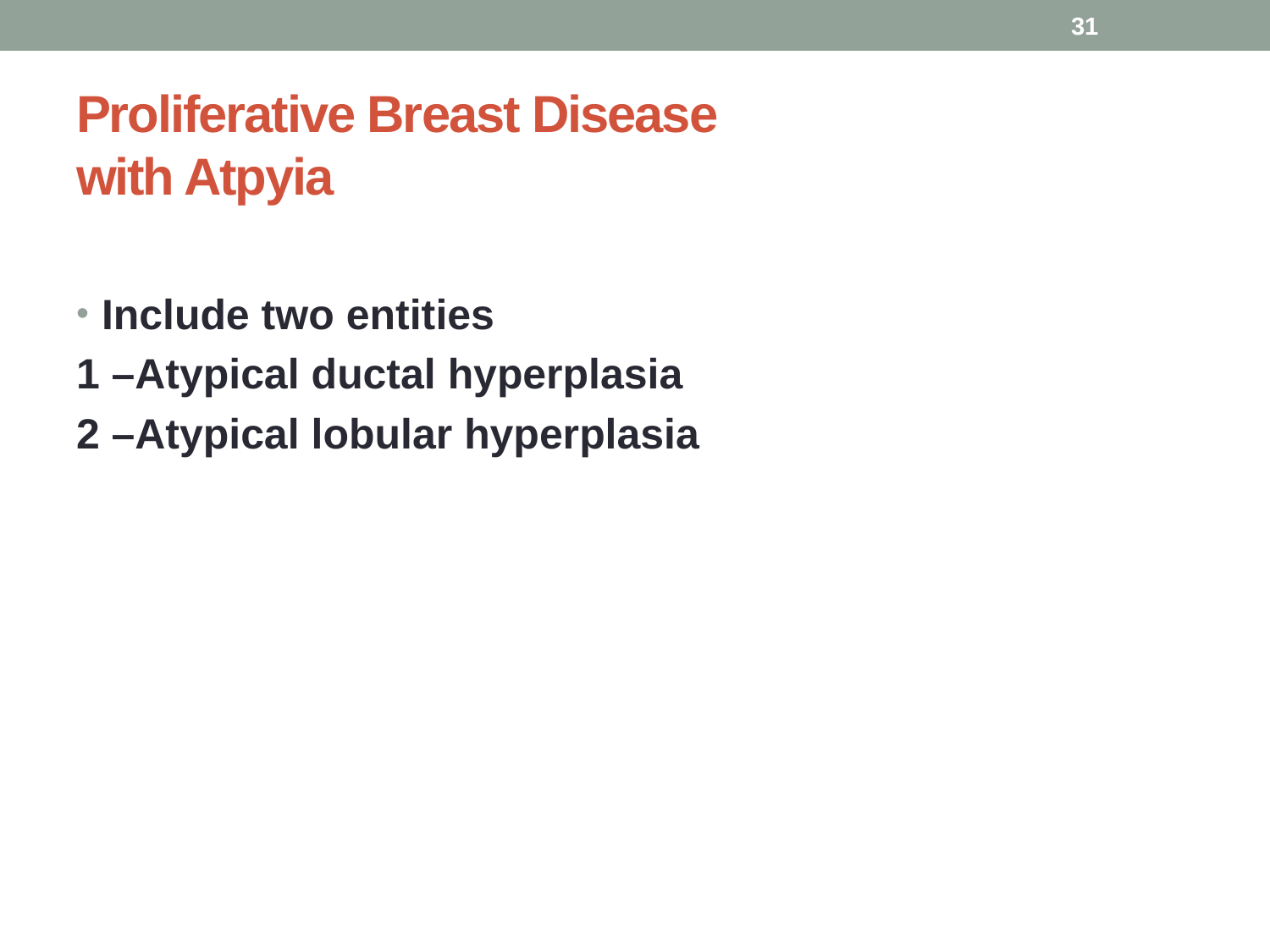

31
# Proliferative Breast Disease with Atpyia

Include two entities
1 –Atypical ductal hyperplasia
2 –Atypical lobular hyperplasia